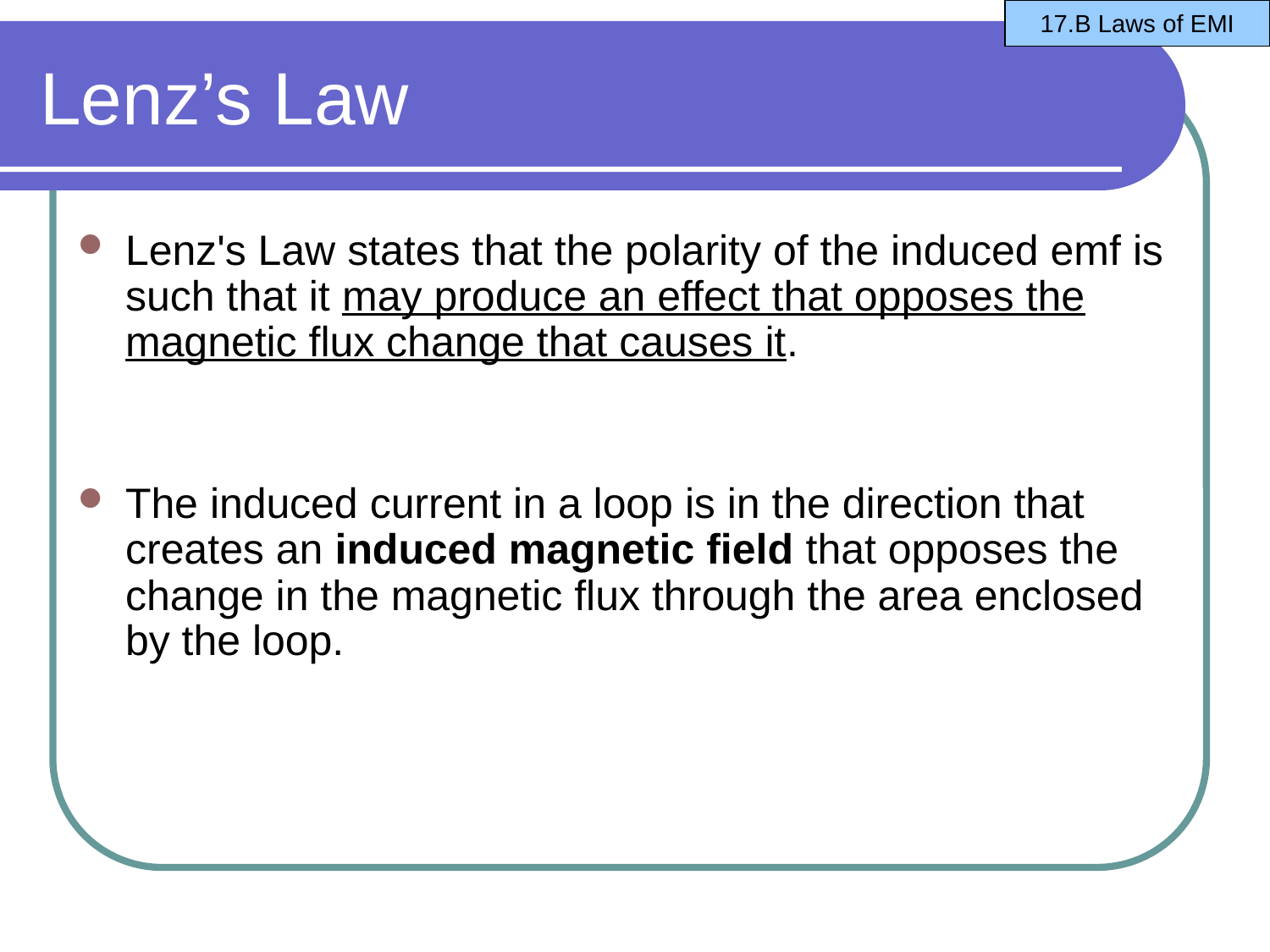

17.B Laws of EMI
# Lenz’s Law
Lenz's Law states that the polarity of the induced emf is such that it may produce an effect that opposes the magnetic flux change that causes it.

The induced current in a loop is in the direction that creates an induced magnetic field that opposes the change in the magnetic flux through the area enclosed by the loop.